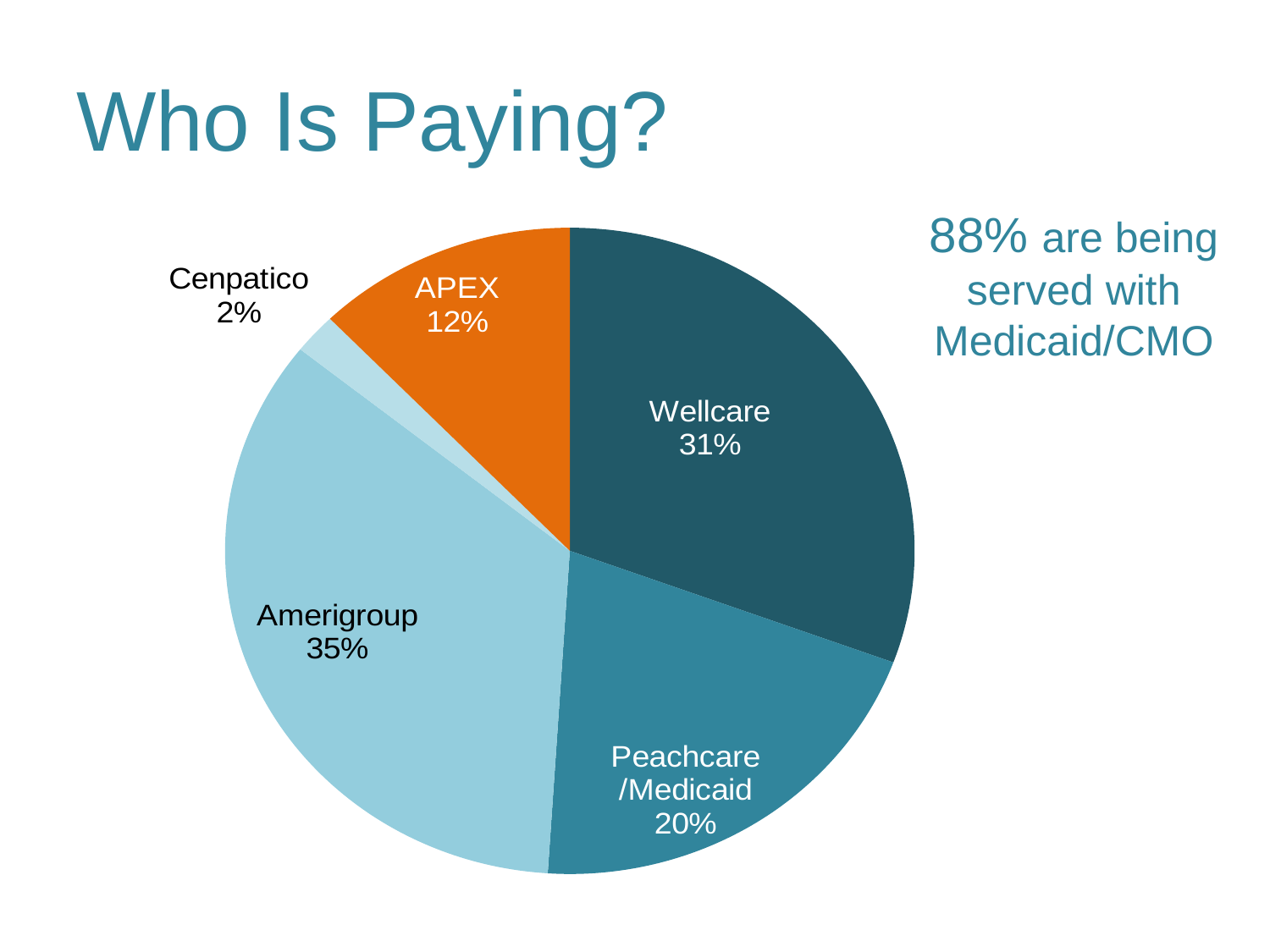

# Who Is Paying?

### Chart

| Category | Sales |
|---|---|
| Wellcare | 15.0 |
| Peachcare/Medicaid | 10.0 |
| Amerigroup | 17.0 |
| Cenpatico | 1.0 |
| APEX | 6.0 |

88% are being served with Medicaid/CMO